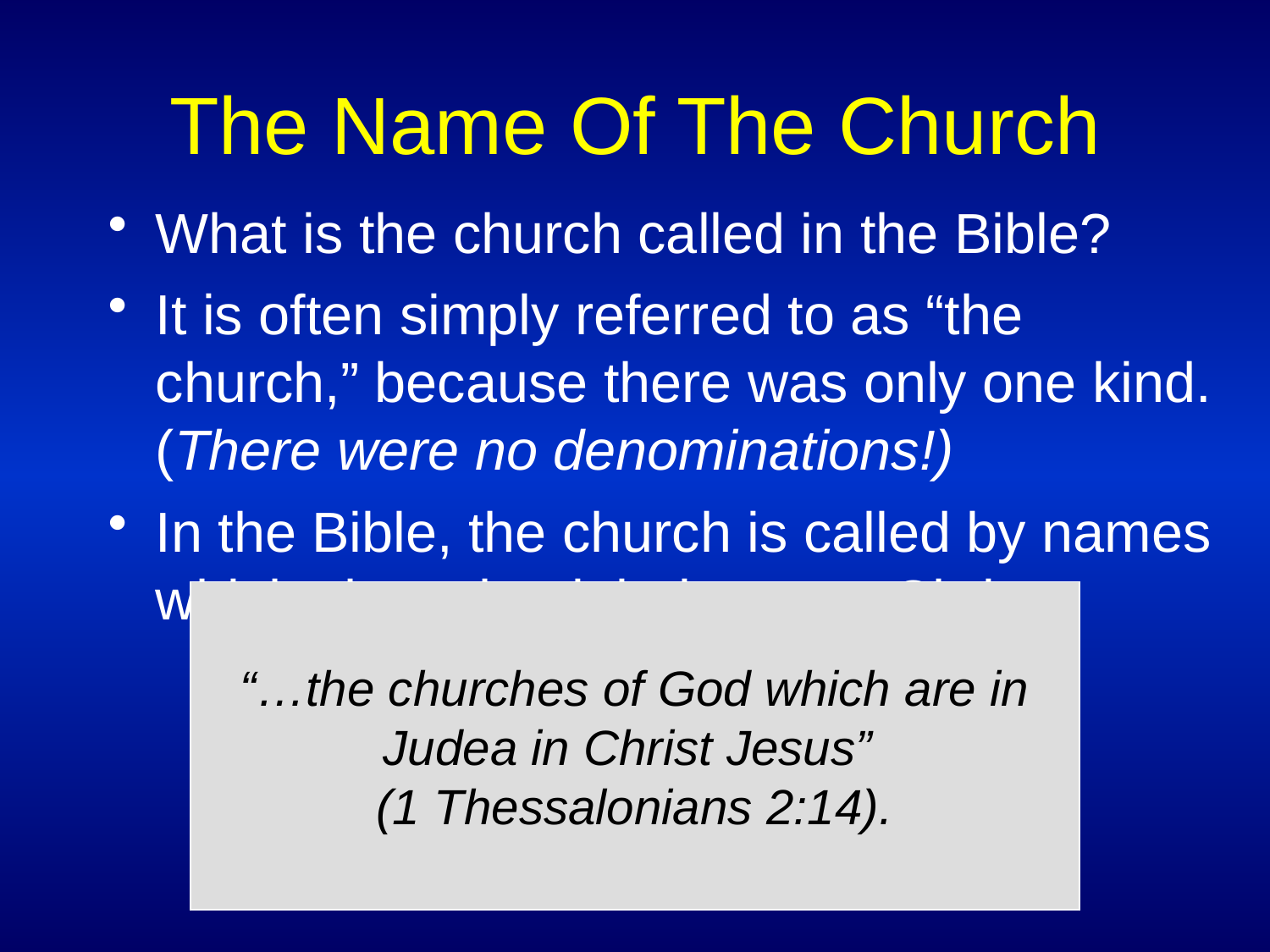

# The Name Of The Church
What is the church called in the Bible?
It is often simply referred to as “the church,” because there was only one kind. (There were no denominations!)
In the Bible, the church is called by names which show that it belongs to Christ.

“…the churches of God which are in Judea in Christ Jesus”
(1 Thessalonians 2:14).